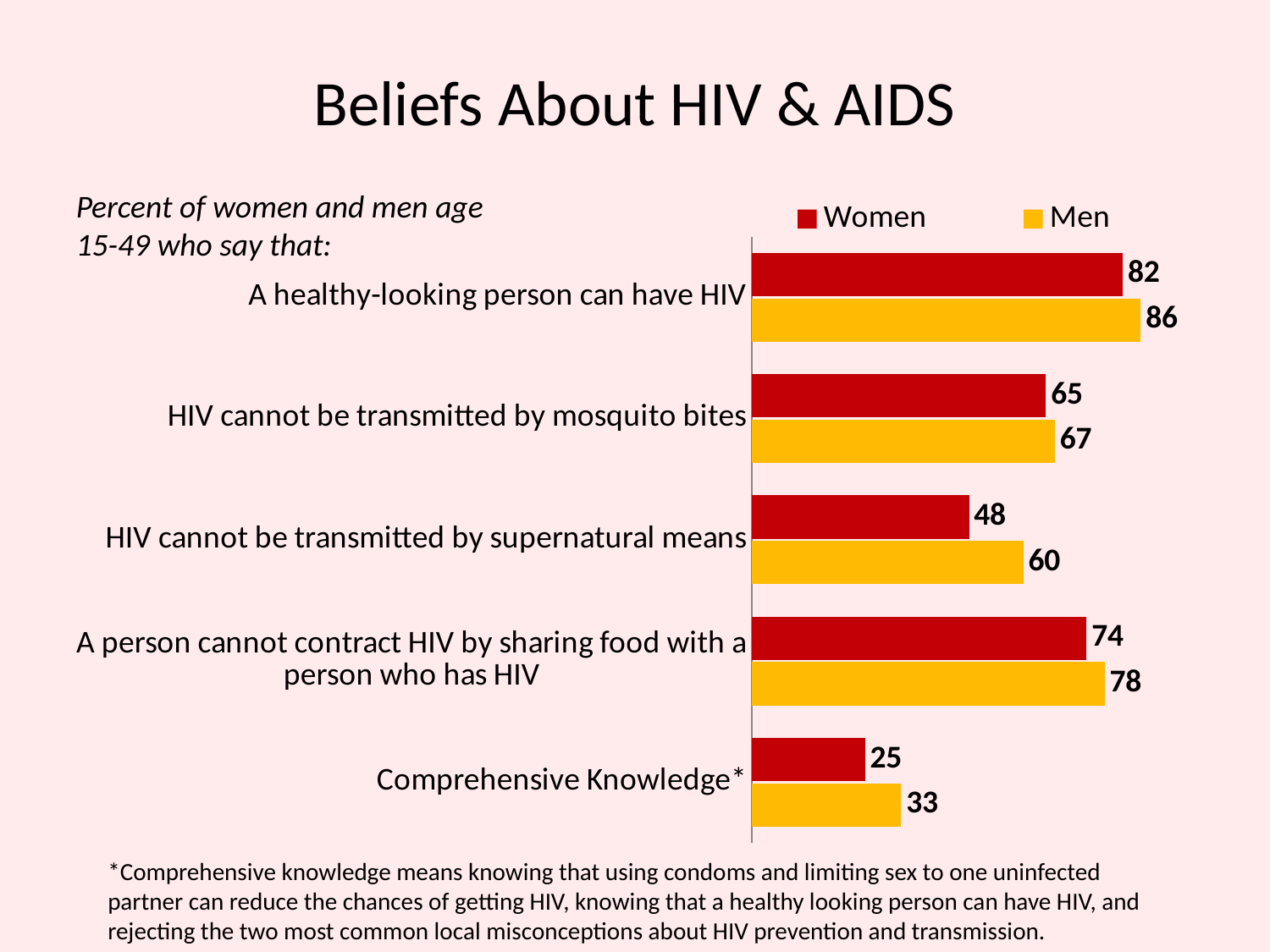

# Beliefs About HIV & AIDS

### Chart

| Category | Men | Women  |
|---|---|---|
| Comprehensive Knowledge* | 33.0 | 25.0 |
| A person cannot contract HIV by sharing food with a person who has HIV | 78.0 | 74.0 |
| HIV cannot be transmitted by supernatural means | 60.0 | 48.0 |
| HIV cannot be transmitted by mosquito bites | 67.0 | 65.0 |
| A healthy-looking person can have HIV | 86.0 | 82.0 |
Percent of women and men age 15-49 who say that:
*Comprehensive knowledge means knowing that using condoms and limiting sex to one uninfected partner can reduce the chances of getting HIV, knowing that a healthy looking person can have HIV, and rejecting the two most common local misconceptions about HIV prevention and transmission.